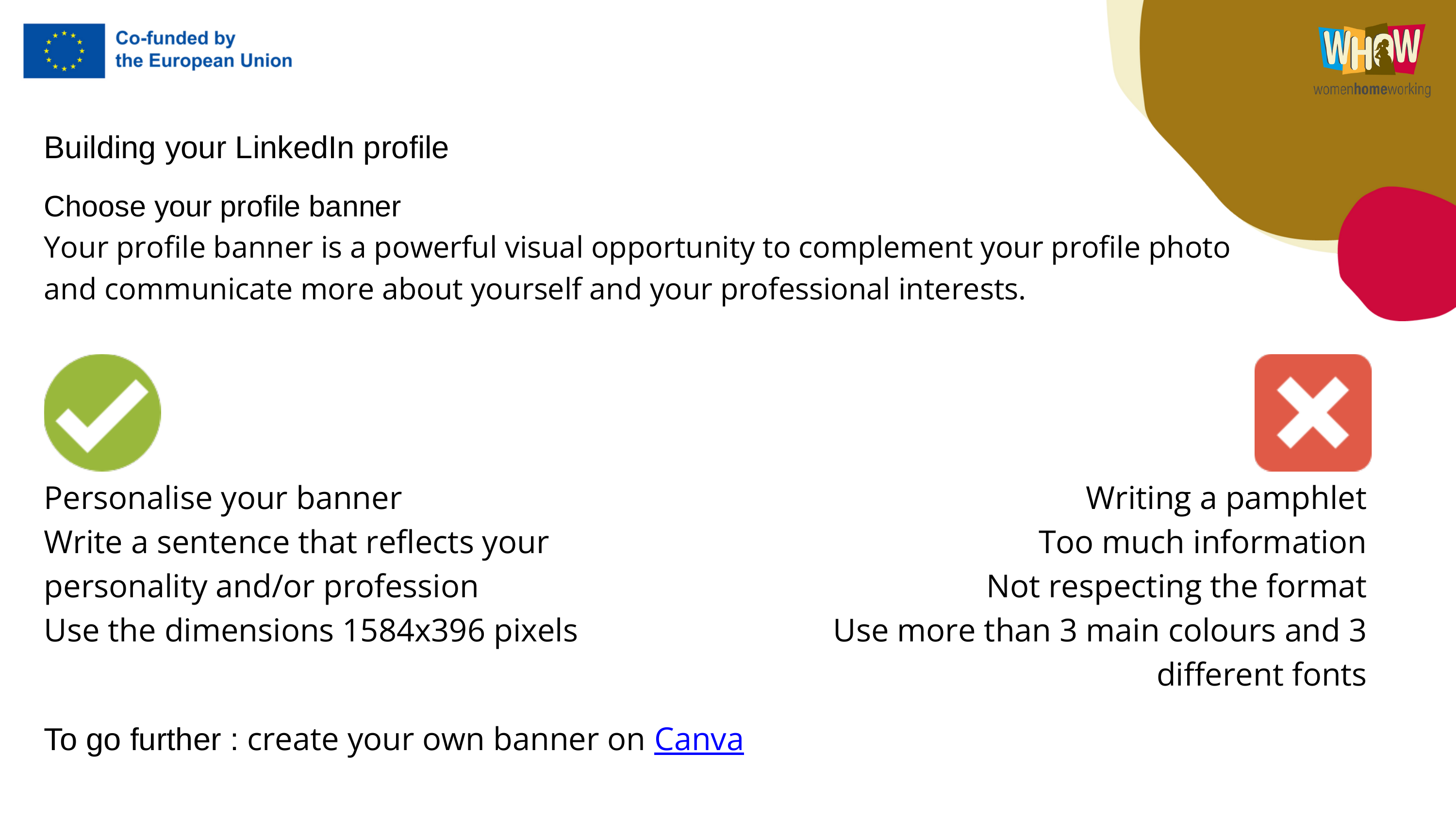

Building your LinkedIn profile
Choose your profile banner
Your profile banner is a powerful visual opportunity to complement your profile photo and communicate more about yourself and your professional interests.

Personalise your banner
Write a sentence that reflects your personality and/or profession
Use the dimensions 1584x396 pixels
Writing a pamphlet
Too much information
Not respecting the format
Use more than 3 main colours and 3 different fonts
To go further : create your own banner on Canva